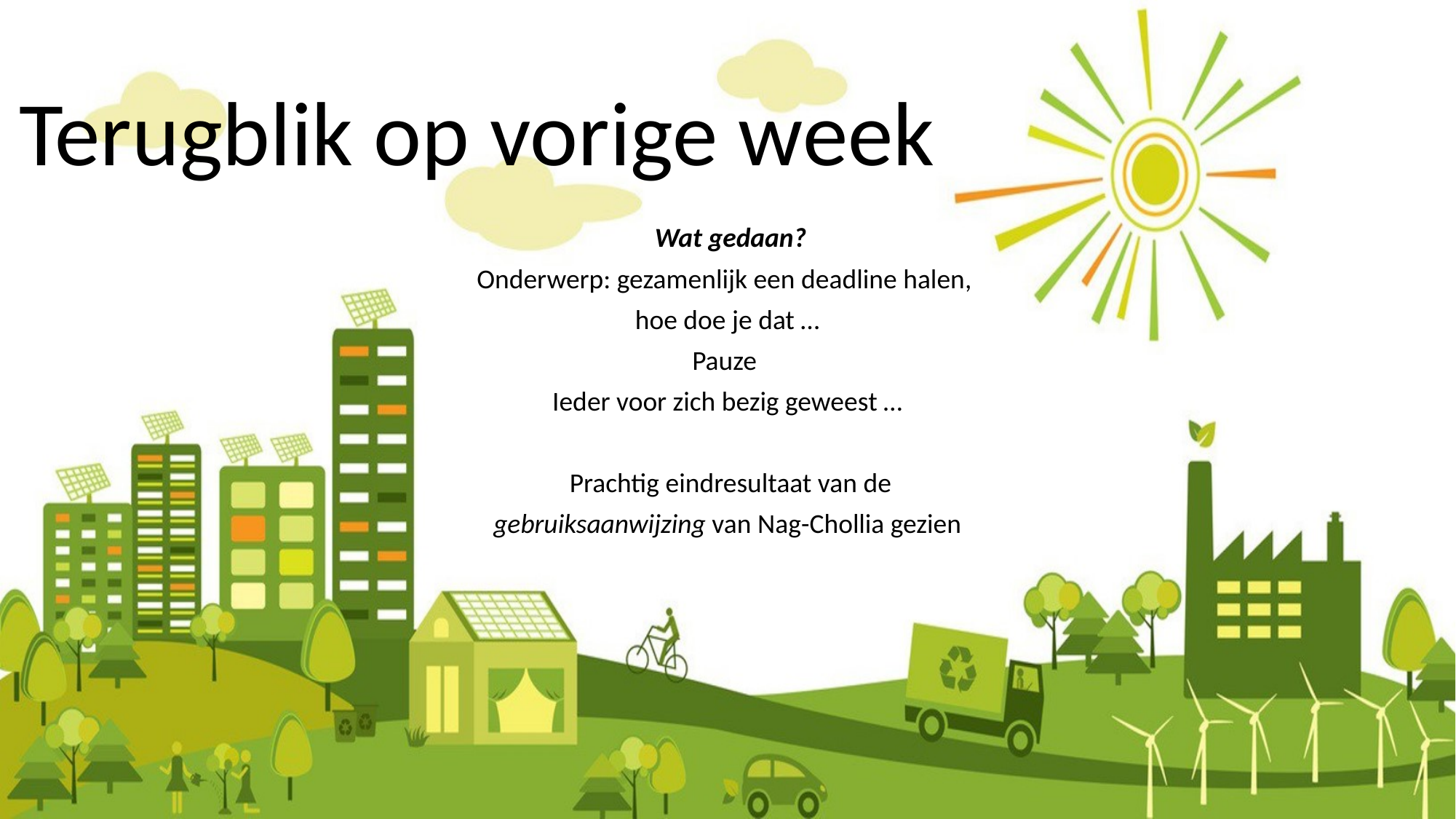

# Terugblik op vorige week
 Wat gedaan?
Onderwerp: gezamenlijk een deadline halen,
hoe doe je dat …
Pauze
Ieder voor zich bezig geweest …

  Prachtig eindresultaat van de
gebruiksaanwijzing van Nag-Chollia gezien